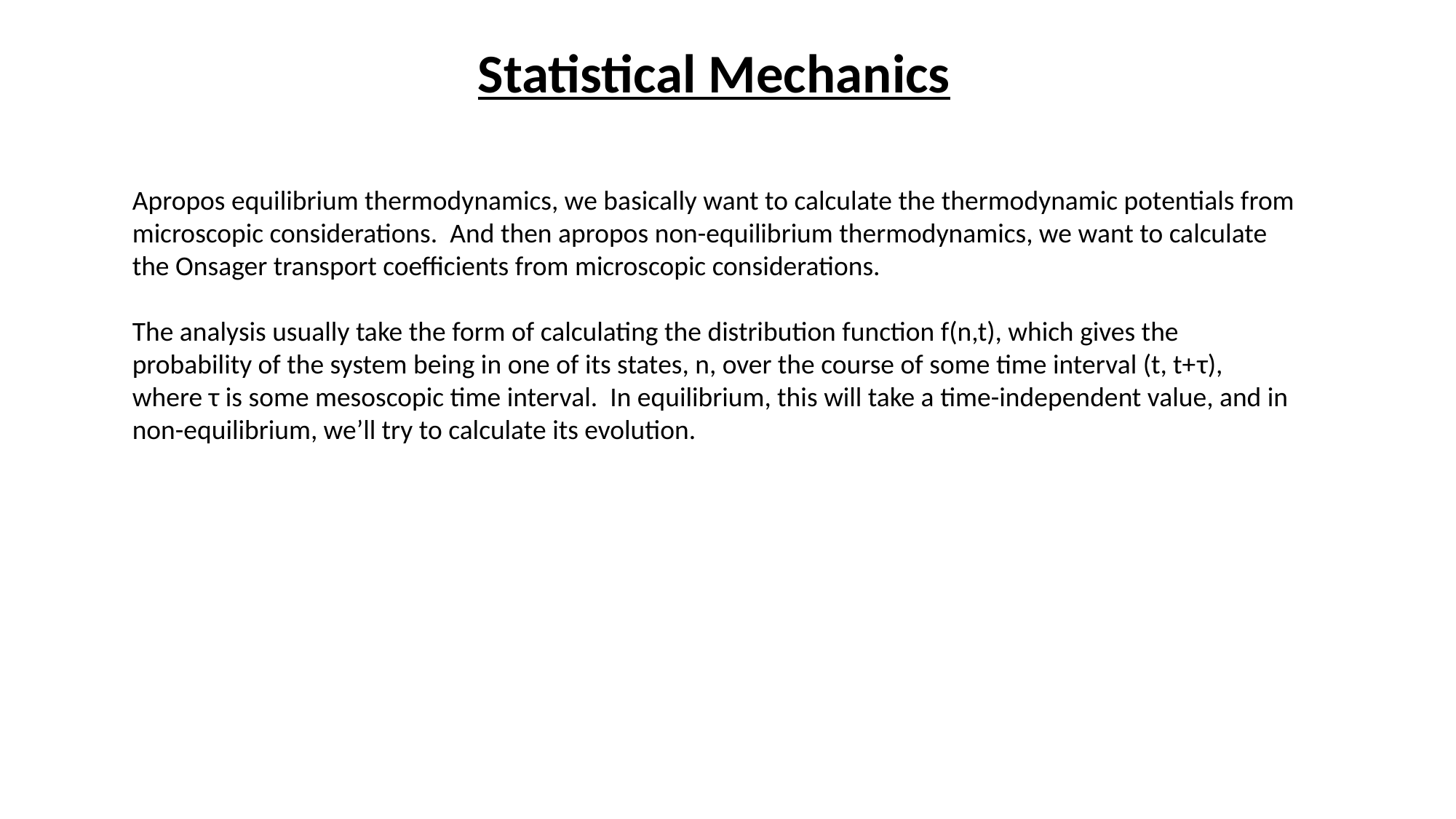

# Statistical Mechanics
Apropos equilibrium thermodynamics, we basically want to calculate the thermodynamic potentials from microscopic considerations.  And then apropos non-equilibrium thermodynamics, we want to calculate the Onsager transport coefficients from microscopic considerations.

The analysis usually take the form of calculating the distribution function f(n,t), which gives the probability of the system being in one of its states, n, over the course of some time interval (t, t+τ), where τ is some mesoscopic time interval.  In equilibrium, this will take a time-independent value, and in non-equilibrium, we’ll try to calculate its evolution.